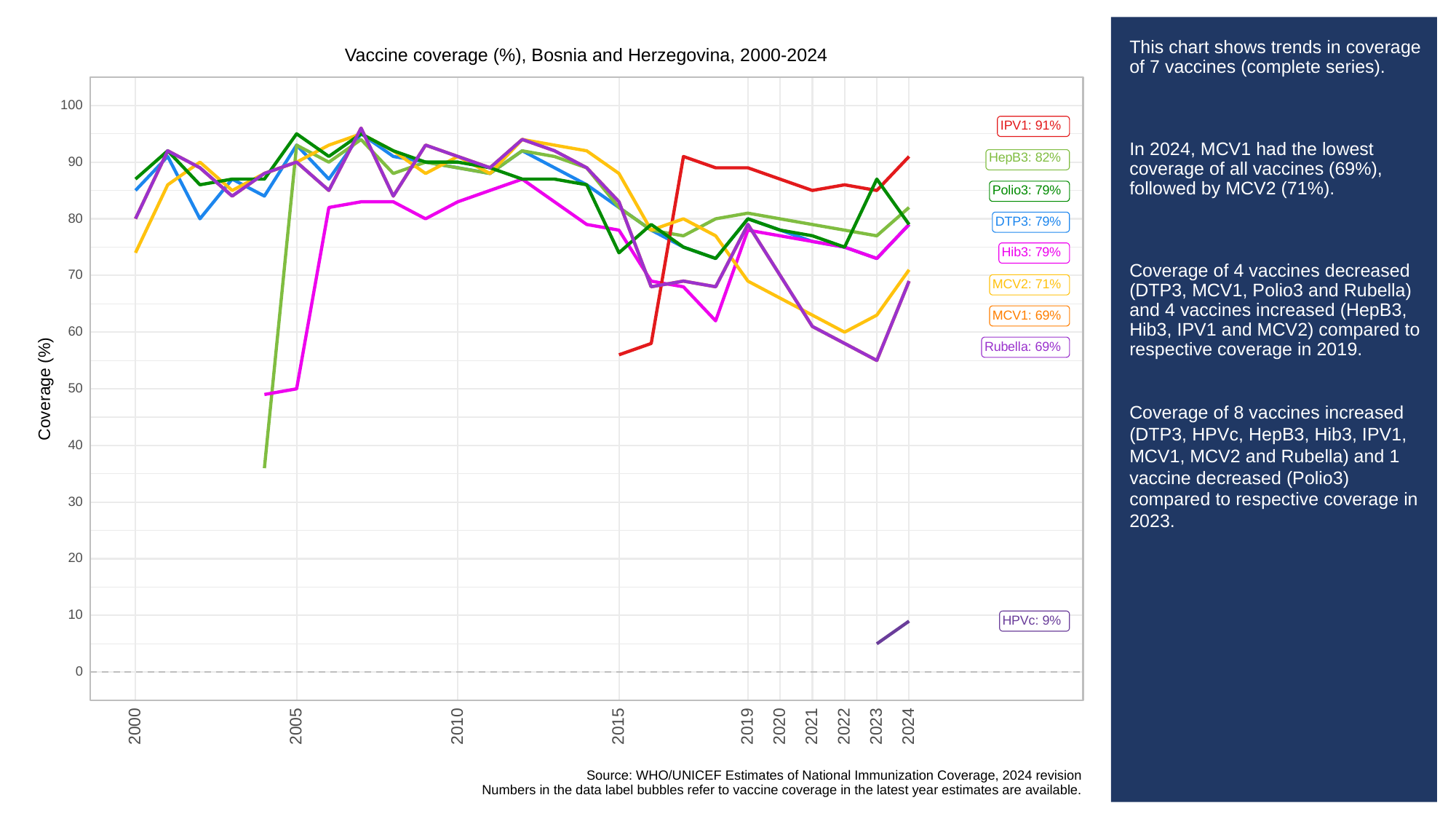

# This chart shows trends in coverage of 7 vaccines (complete series).

In 2024, MCV1 had the lowest coverage of all vaccines (69%), followed by MCV2 (71%).

Coverage of 4 vaccines decreased (DTP3, MCV1, Polio3 and Rubella) and 4 vaccines increased (HepB3, Hib3, IPV1 and MCV2) compared to respective coverage in 2019.

Coverage of 8 vaccines increased (DTP3, HPVc, HepB3, Hib3, IPV1, MCV1, MCV2 and Rubella) and 1 vaccine decreased (Polio3) compared to respective coverage in 2023.

Vaccine coverage (%), Bosnia and Herzegovina, 2000-2024

100

IPV1: 91%

HepB3: 82%

90

Polio3: 79%

80
DTP3: 79%

Hib3: 79%

70

MCV2: 71%

MCV1: 69%
60

Rubella: 69%

Coverage (%)
50

40

30

20

10

HPVc: 9%

0

2023
2000
2005
2010
2015
2019
2020
2021
2022
2024
Source: WHO/UNICEF Estimates of National Immunization Coverage, 2024 revision
Numbers in the data label bubbles refer to vaccine coverage in the latest year estimates are available.